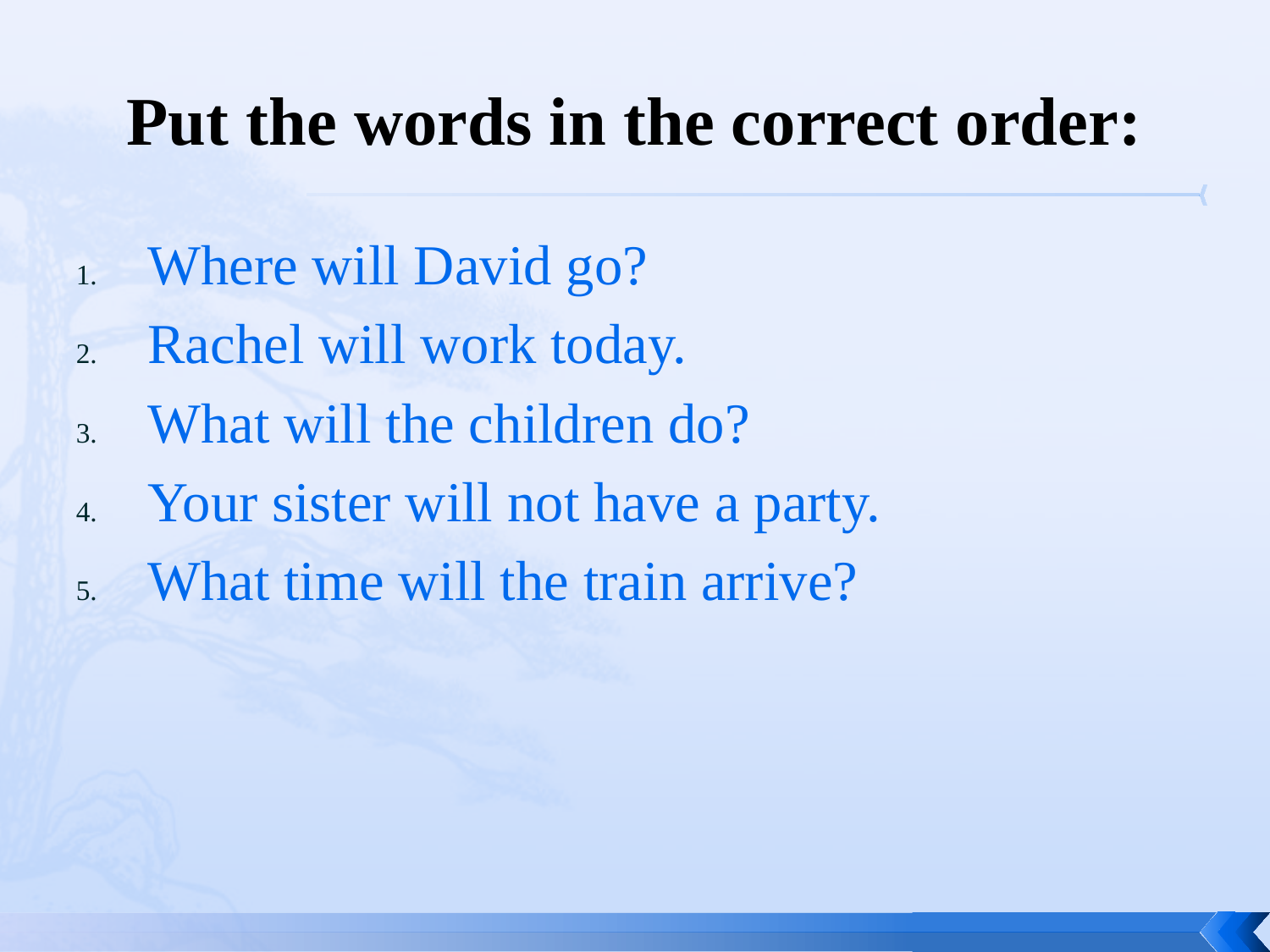

# Put the words in the correct order:
Where will David go?
Rachel will work today.
What will the children do?
Your sister will not have a party.
What time will the train arrive?